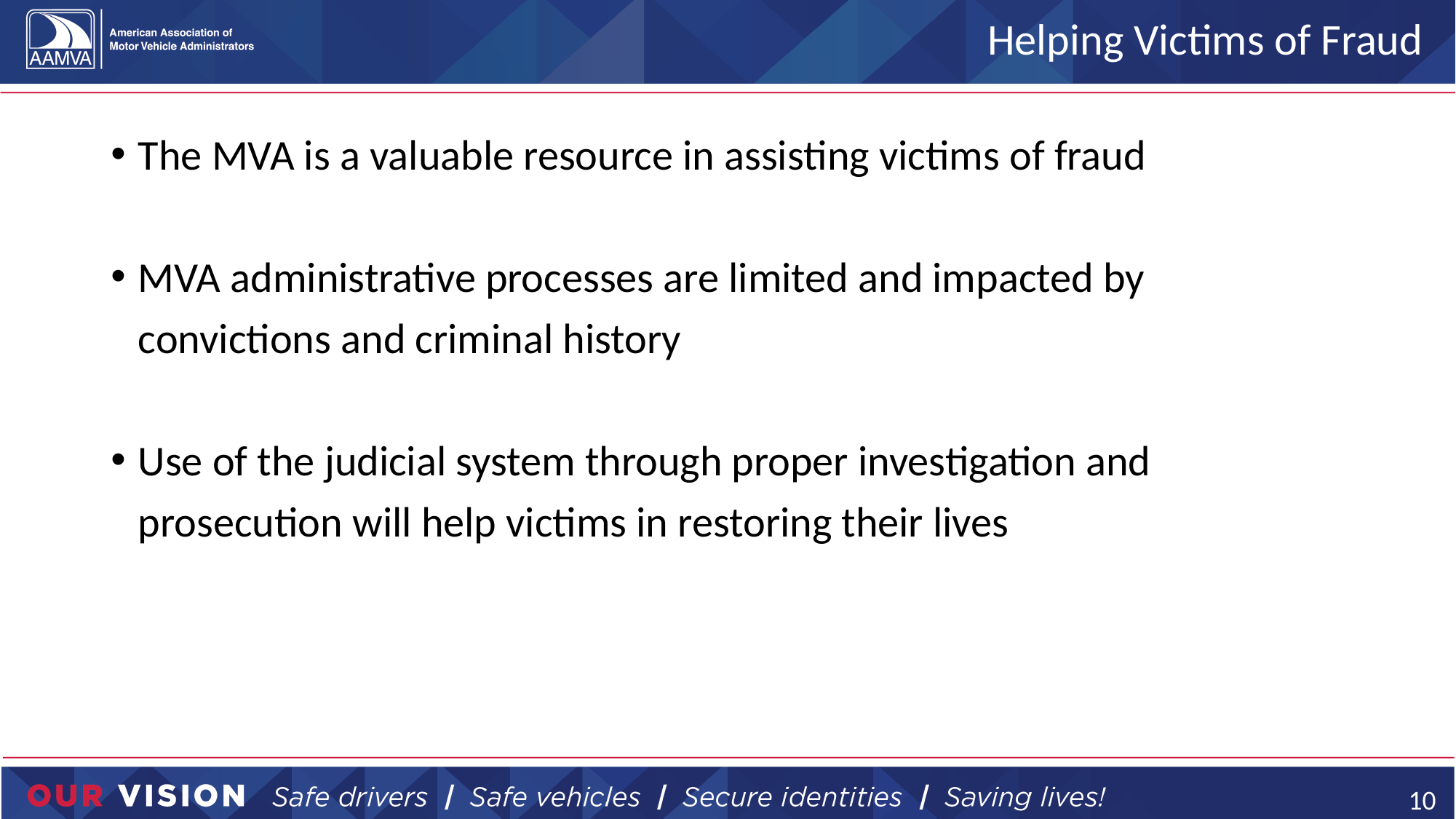

# Helping Victims of Fraud
The MVA is a valuable resource in assisting victims of fraud

MVA administrative processes are limited and impacted by
convictions and criminal history

Use of the judicial system through proper investigation and prosecution will help victims in restoring their lives

10